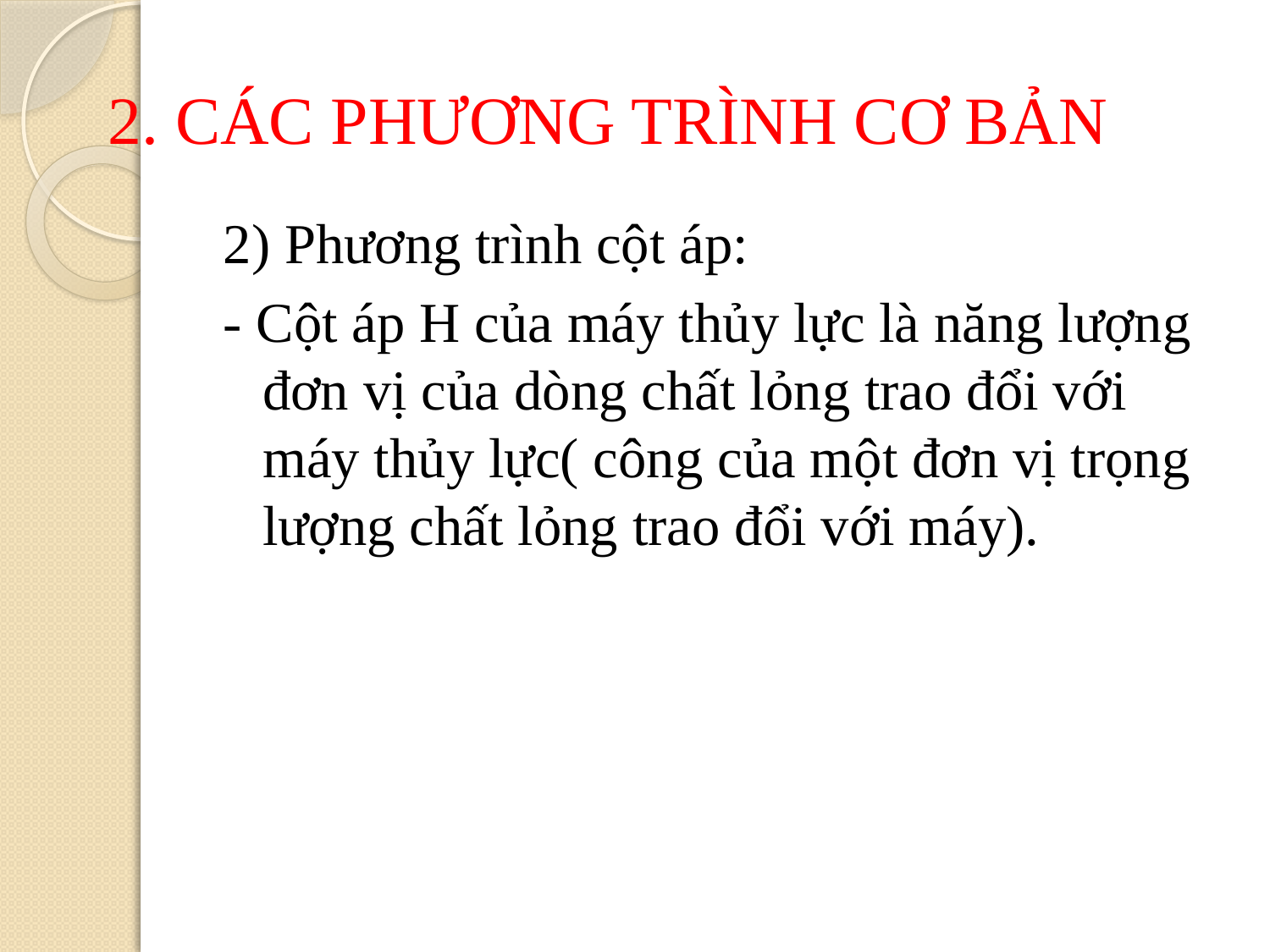

# 2. CÁC PHƯƠNG TRÌNH CƠ BẢN
2) Phương trình cột áp:
- Cột áp H của máy thủy lực là năng lượng đơn vị của dòng chất lỏng trao đổi với máy thủy lực( công của một đơn vị trọng lượng chất lỏng trao đổi với máy).